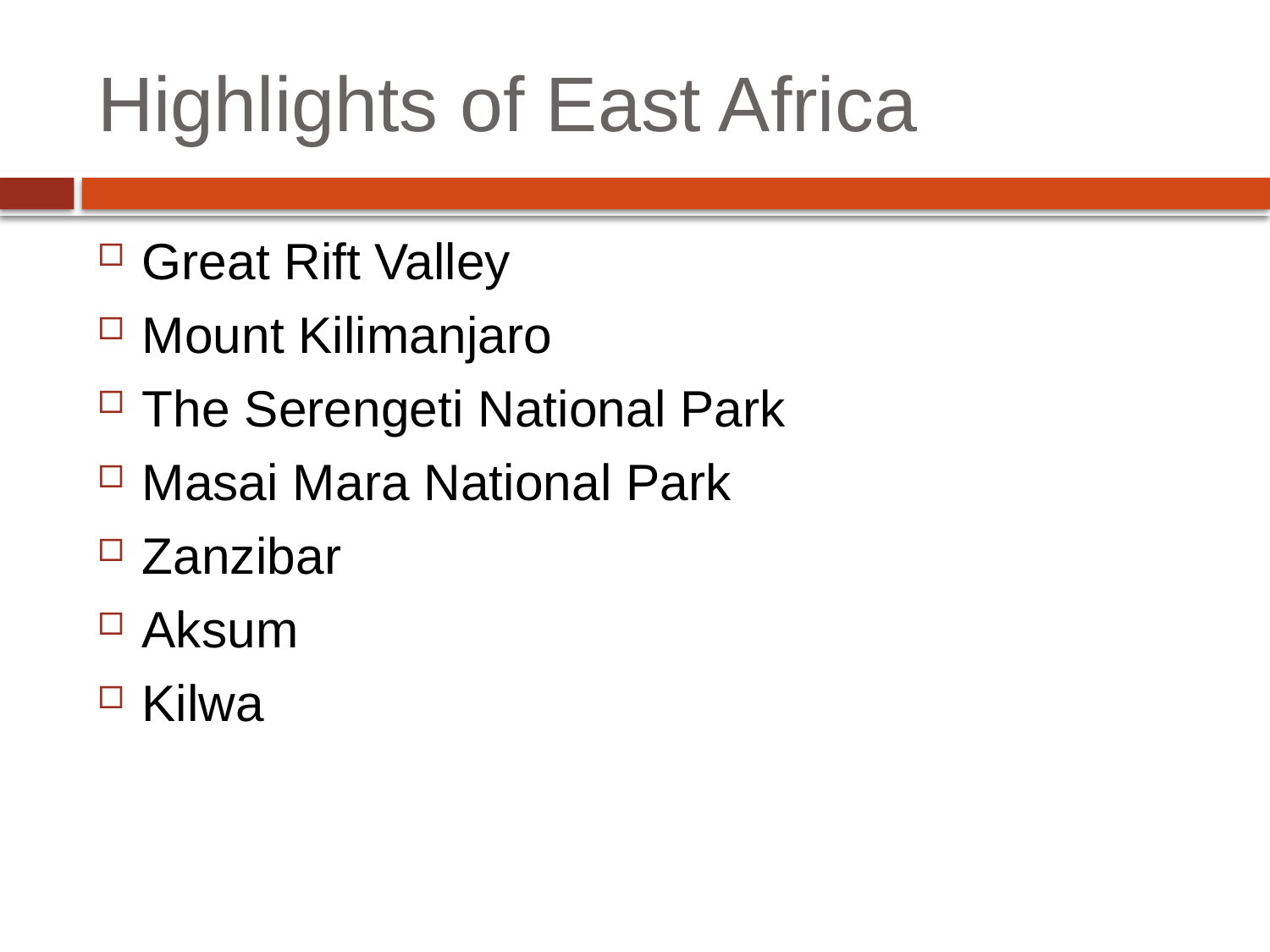

# Highlights of East Africa
Great Rift Valley
Mount Kilimanjaro
The Serengeti National Park
Masai Mara National Park
Zanzibar
Aksum
Kilwa